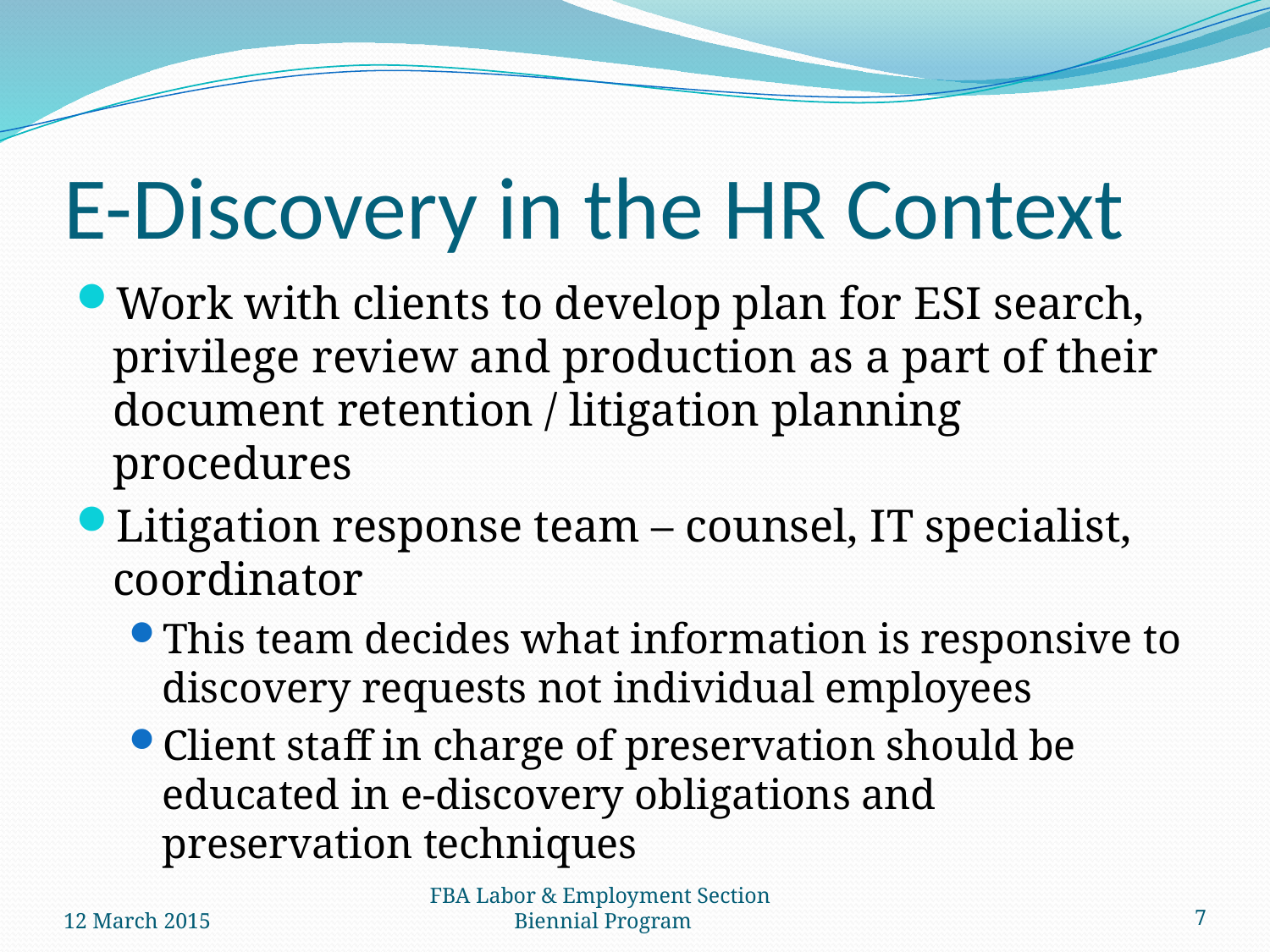

# E-Discovery in the HR Context
Work with clients to develop plan for ESI search, privilege review and production as a part of their document retention / litigation planning procedures
Litigation response team – counsel, IT specialist, coordinator
This team decides what information is responsive to discovery requests not individual employees
Client staff in charge of preservation should be educated in e-discovery obligations and preservation techniques
12 March 2015
FBA Labor & Employment Section
Biennial Program
7